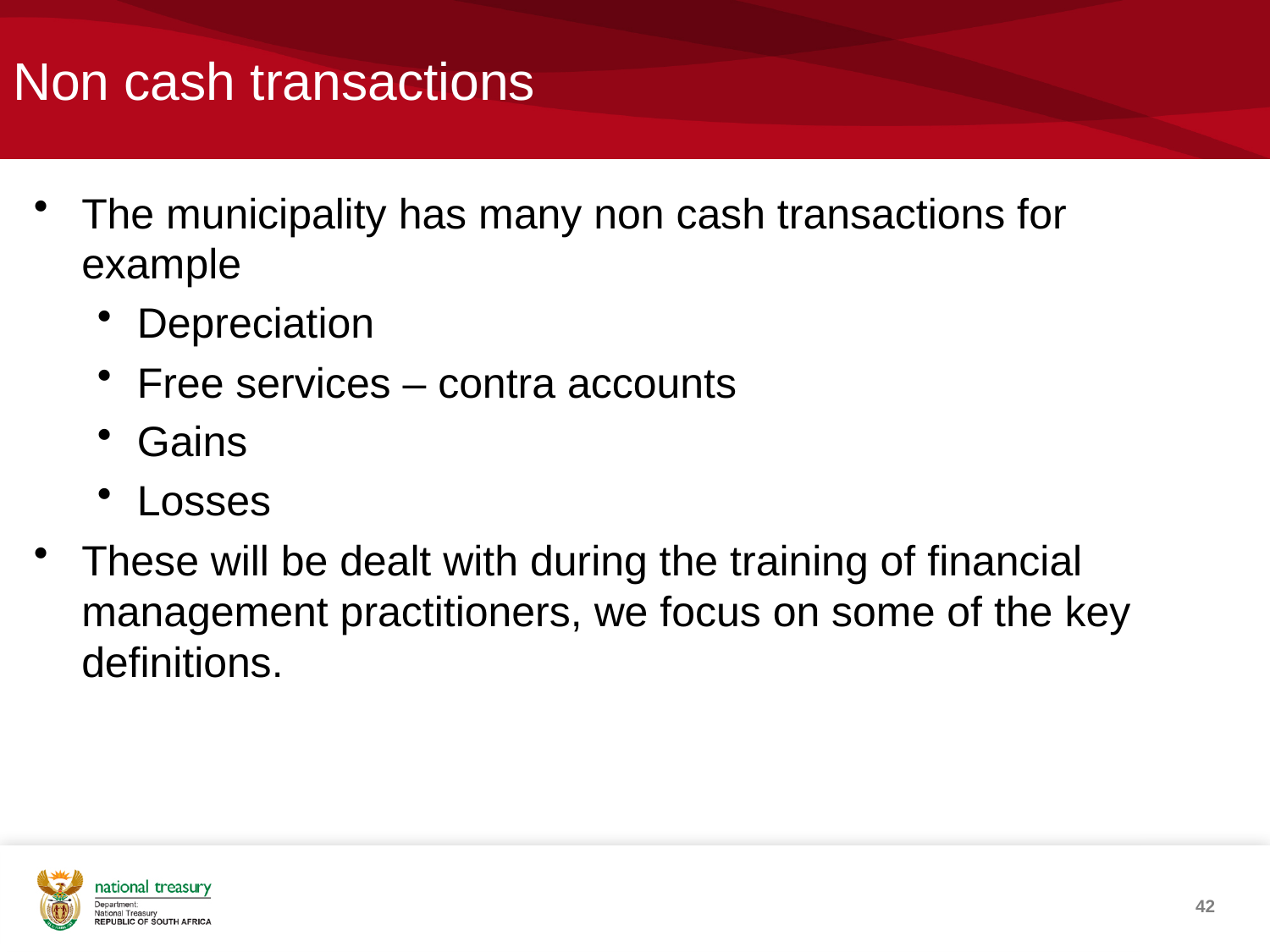

# Non cash transactions
The municipality has many non cash transactions for example
Depreciation
Free services – contra accounts
Gains
Losses
These will be dealt with during the training of financial management practitioners, we focus on some of the key definitions.

42